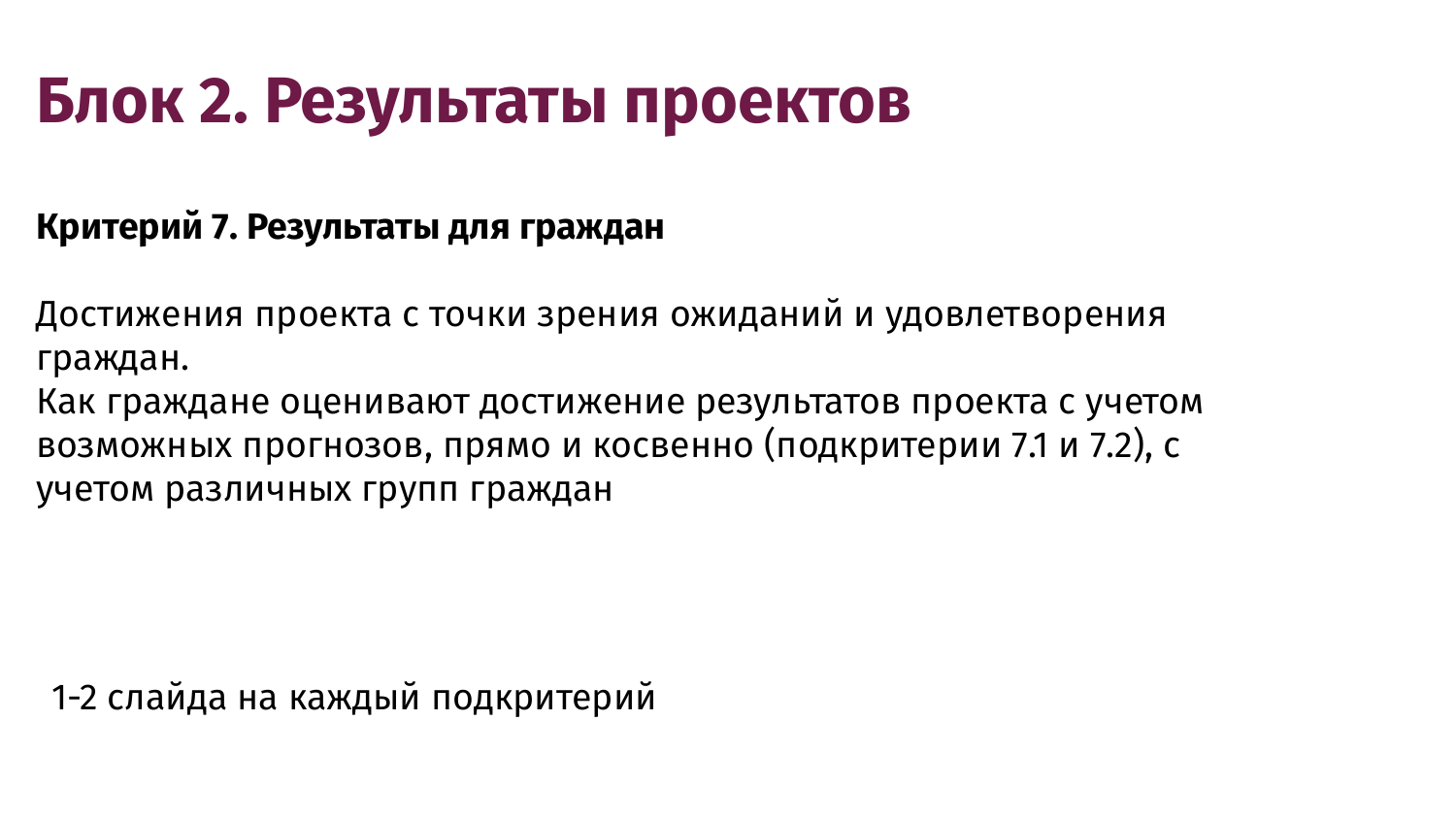

# Блок 2. Результаты проектов
Критерий 7. Результаты для граждан

Достижения проекта с точки зрения ожиданий и удовлетворения граждан.
Как граждане оценивают достижение результатов проекта с учетом возможных прогнозов, прямо и косвенно (подкритерии 7.1 и 7.2), с учетом различных групп граждан
1-2 слайда на каждый подкритерий